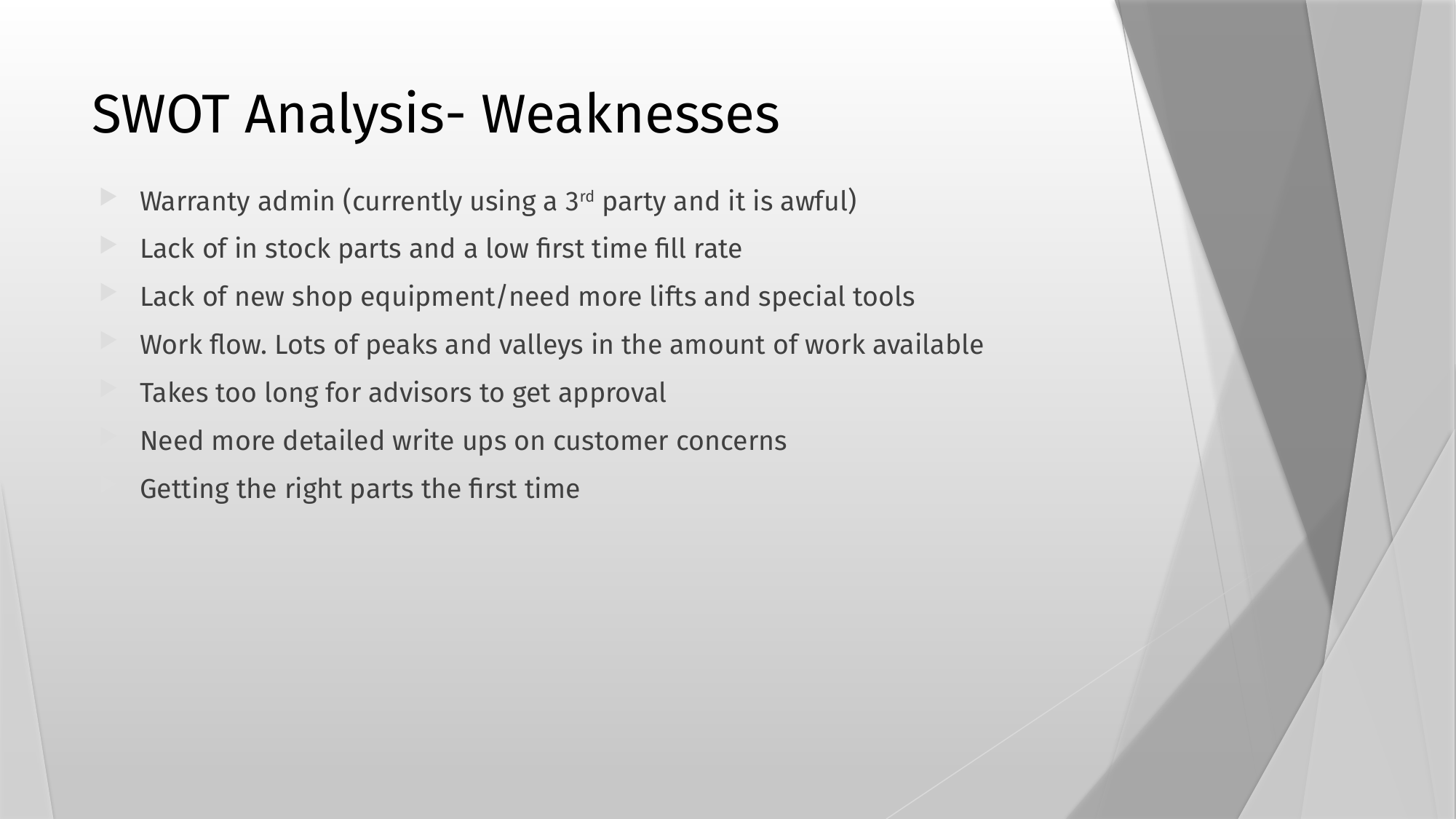

# SWOT Analysis- Weaknesses
Warranty admin (currently using a 3rd party and it is awful)
Lack of in stock parts and a low first time fill rate
Lack of new shop equipment/need more lifts and special tools
Work flow. Lots of peaks and valleys in the amount of work available
Takes too long for advisors to get approval
Need more detailed write ups on customer concerns
Getting the right parts the first time